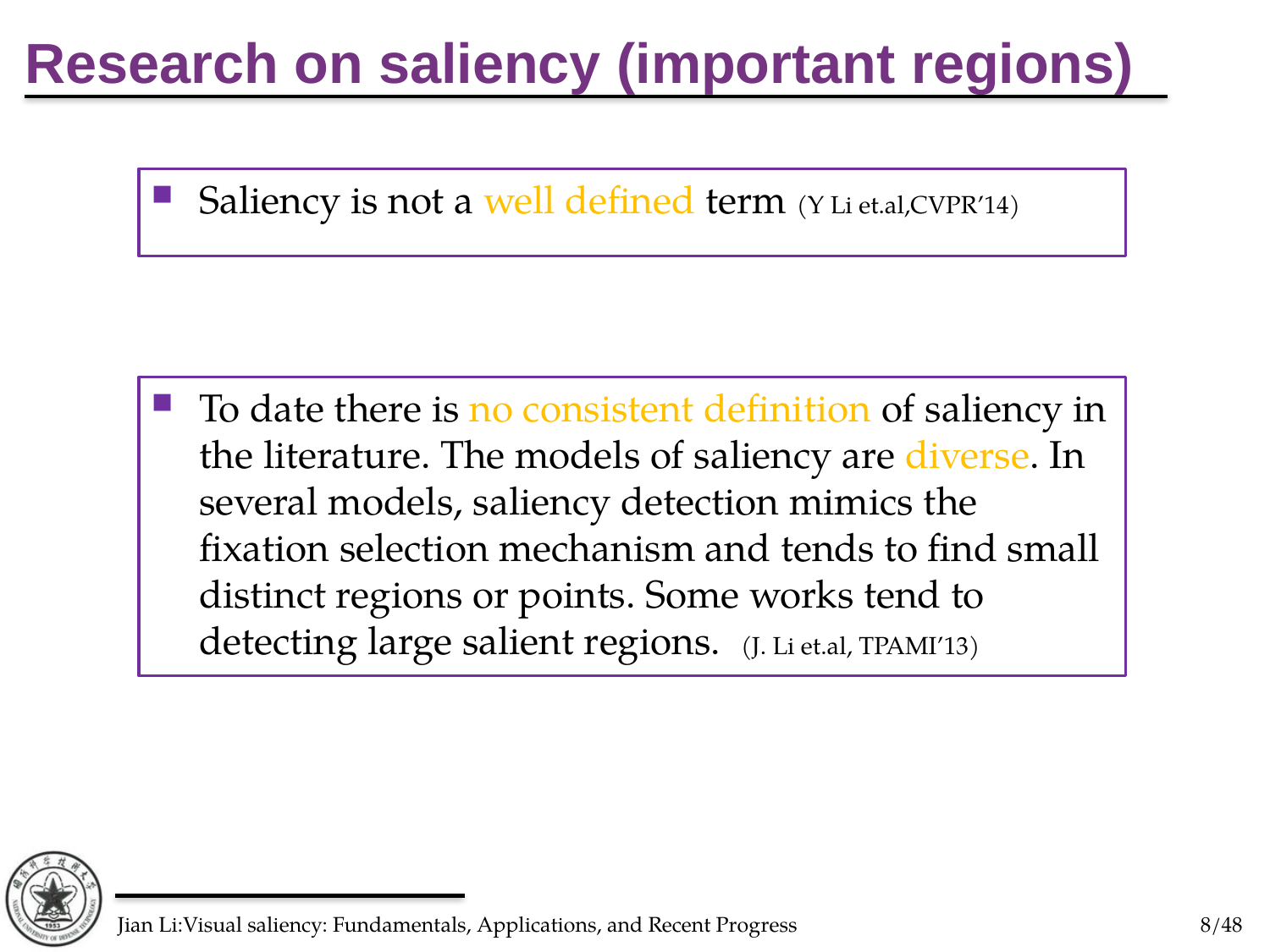

# Research on saliency (important regions)

Saliency is not a well defined term (Y Li et.al,CVPR’14)
To date there is no consistent definition of saliency in the literature. The models of saliency are diverse. In several models, saliency detection mimics the fixation selection mechanism and tends to find small distinct regions or points. Some works tend to detecting large salient regions.  (J. Li et.al, TPAMI’13)
Jian Li:Visual saliency: Fundamentals, Applications, and Recent Progress

8/48